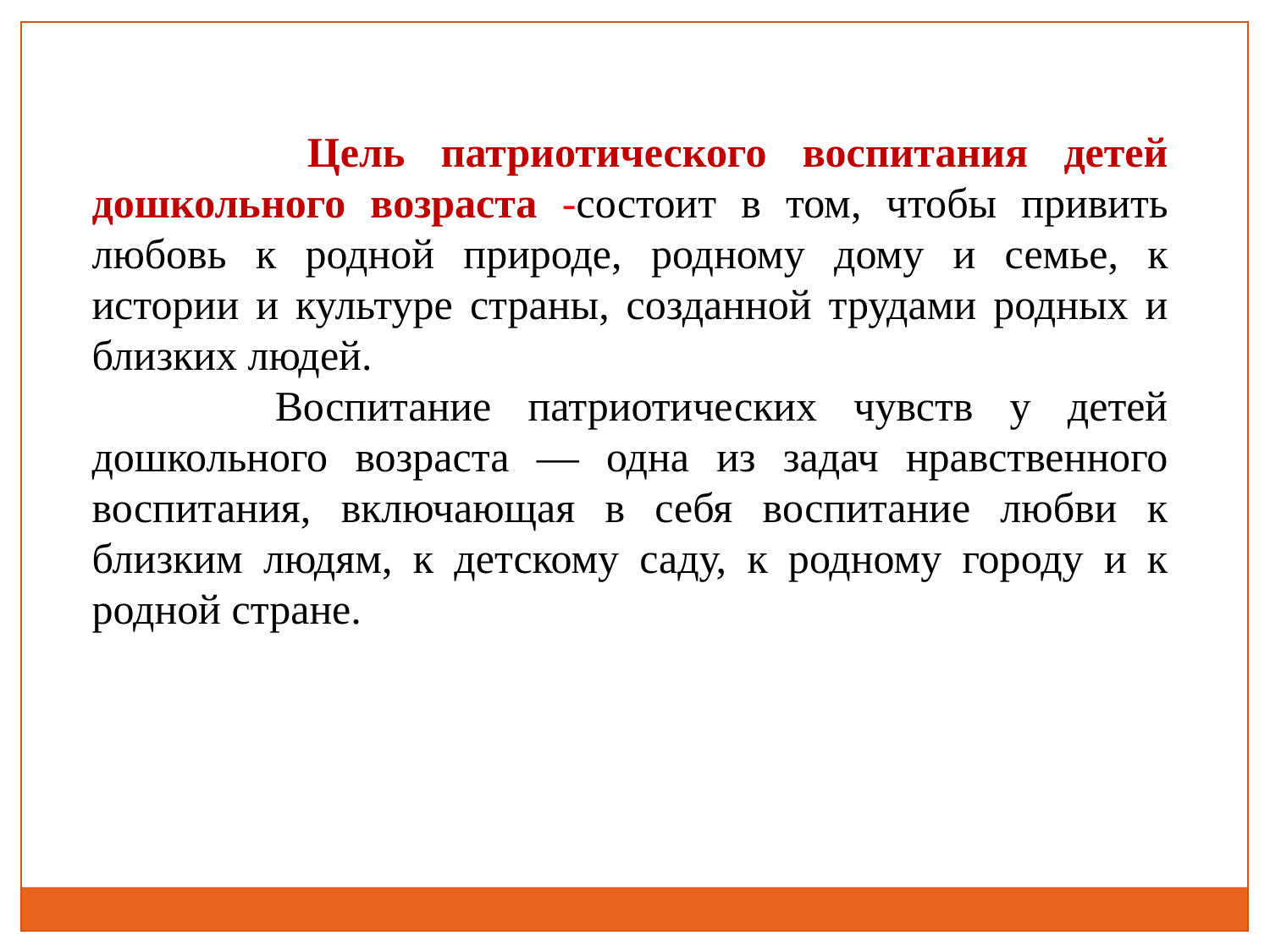

Цель патриотического воспитания детей дошкольного возраста -состоит в том, чтобы привить любовь к родной природе, родному дому и семье, к истории и культуре страны, созданной трудами родных и близких людей.
     Воспитание патриотических чувств у детей дошкольного возраста — одна из задач нравственного воспитания, включающая в себя воспитание любви к близким людям, к детскому саду, к родному городу и к родной стране.